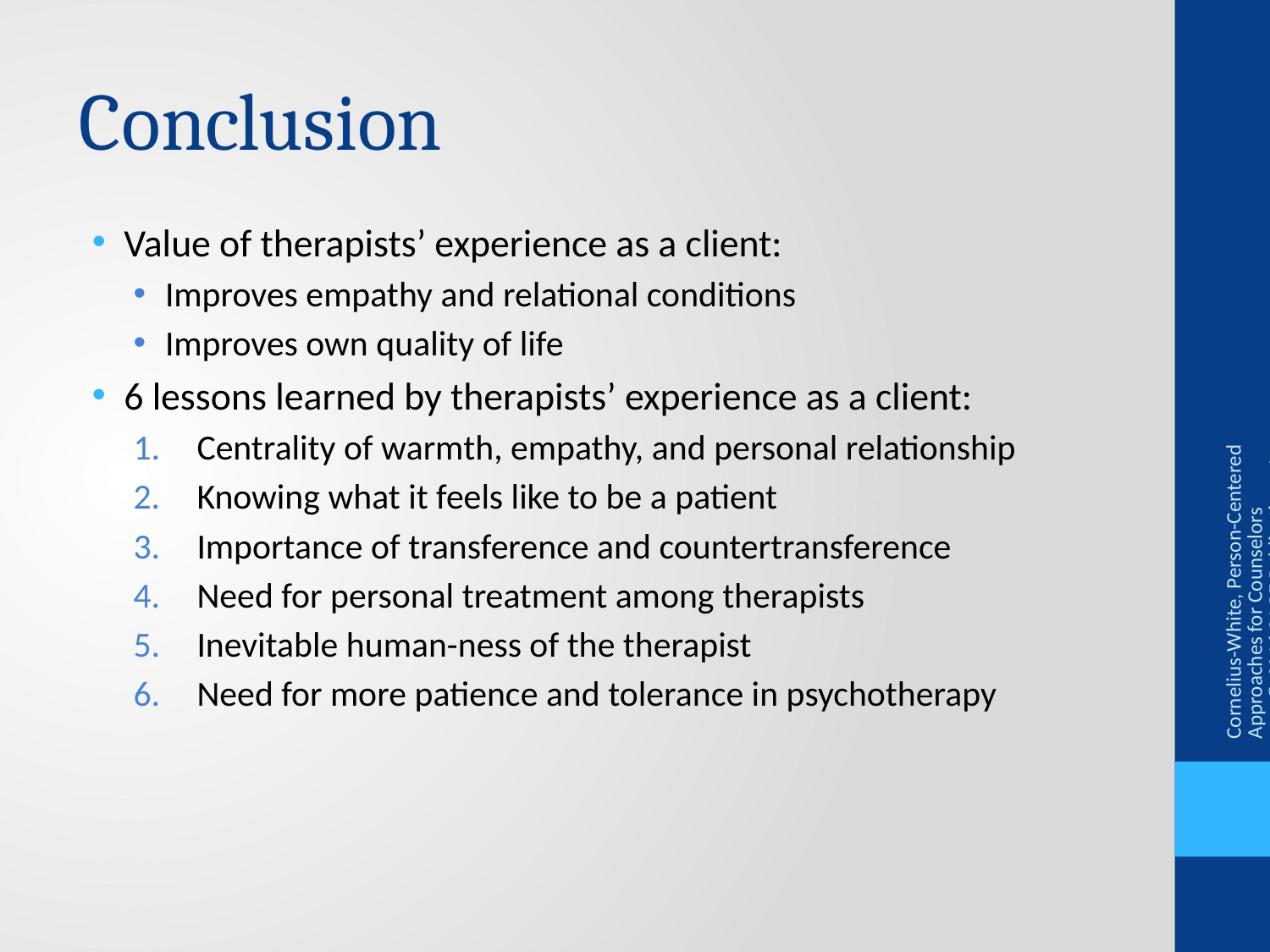

# Conclusion
Value of therapists’ experience as a client:
Improves empathy and relational conditions
Improves own quality of life
6 lessons learned by therapists’ experience as a client:
Centrality of warmth, empathy, and personal relationship
Knowing what it feels like to be a patient
Importance of transference and countertransference
Need for personal treatment among therapists
Inevitable human-ness of the therapist
Need for more patience and tolerance in psychotherapy
Cornelius-White, Person-Centered Approaches for Counselors                      © 2016 SAGE Publications, Inc.